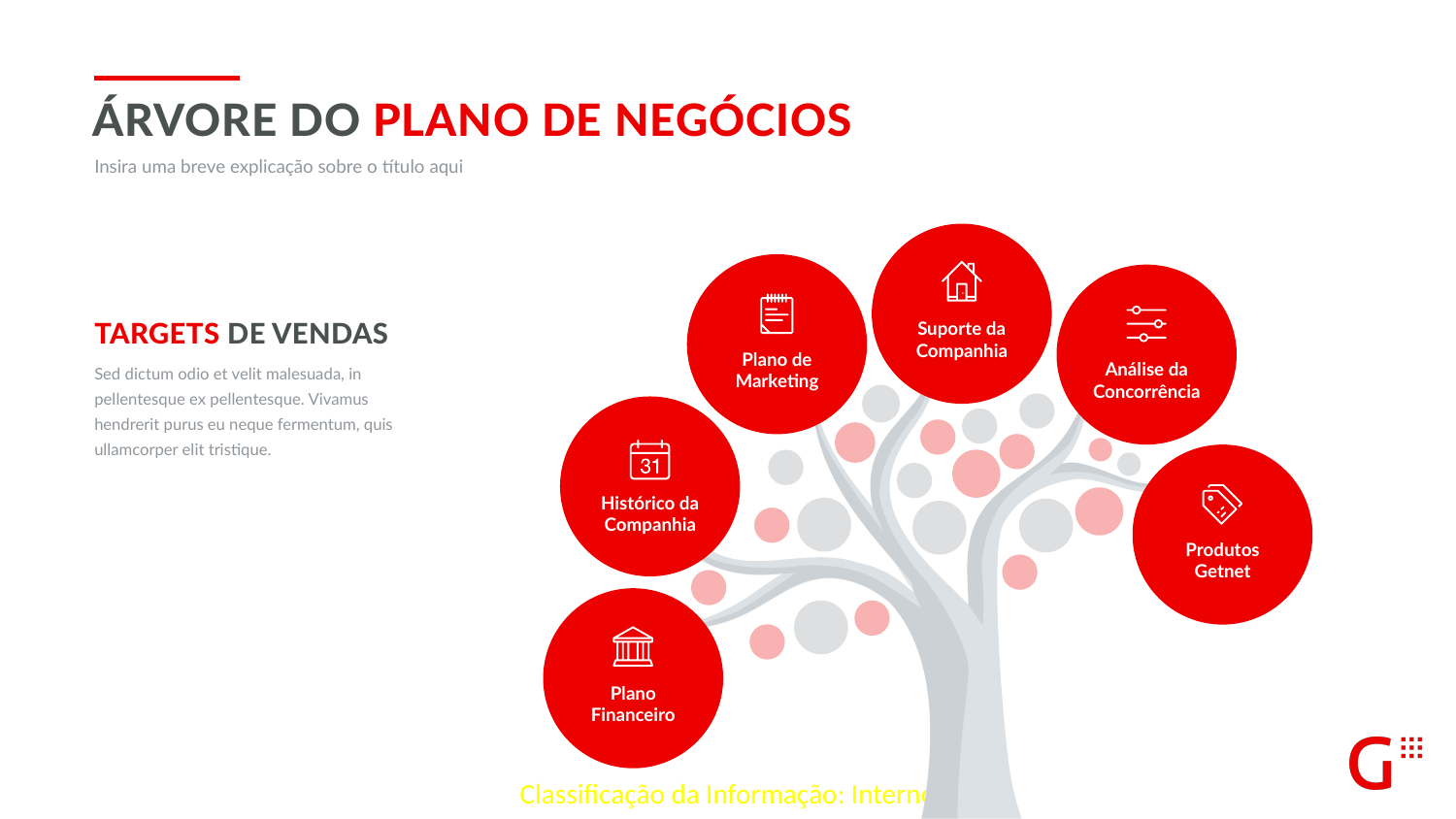

Árvore do plano de negócios
Insira uma breve explicação sobre o título aqui

TARGETS DE VENDAS
Sed dictum odio et velit malesuada, in pellentesque ex pellentesque. Vivamus hendrerit purus eu neque fermentum, quis ullamcorper elit tristique.
Suporte da
Companhia
Plano de
Marketing

Análise da
Concorrência

Histórico da
Companhia
Produtos
Getnet

Plano
Financeiro